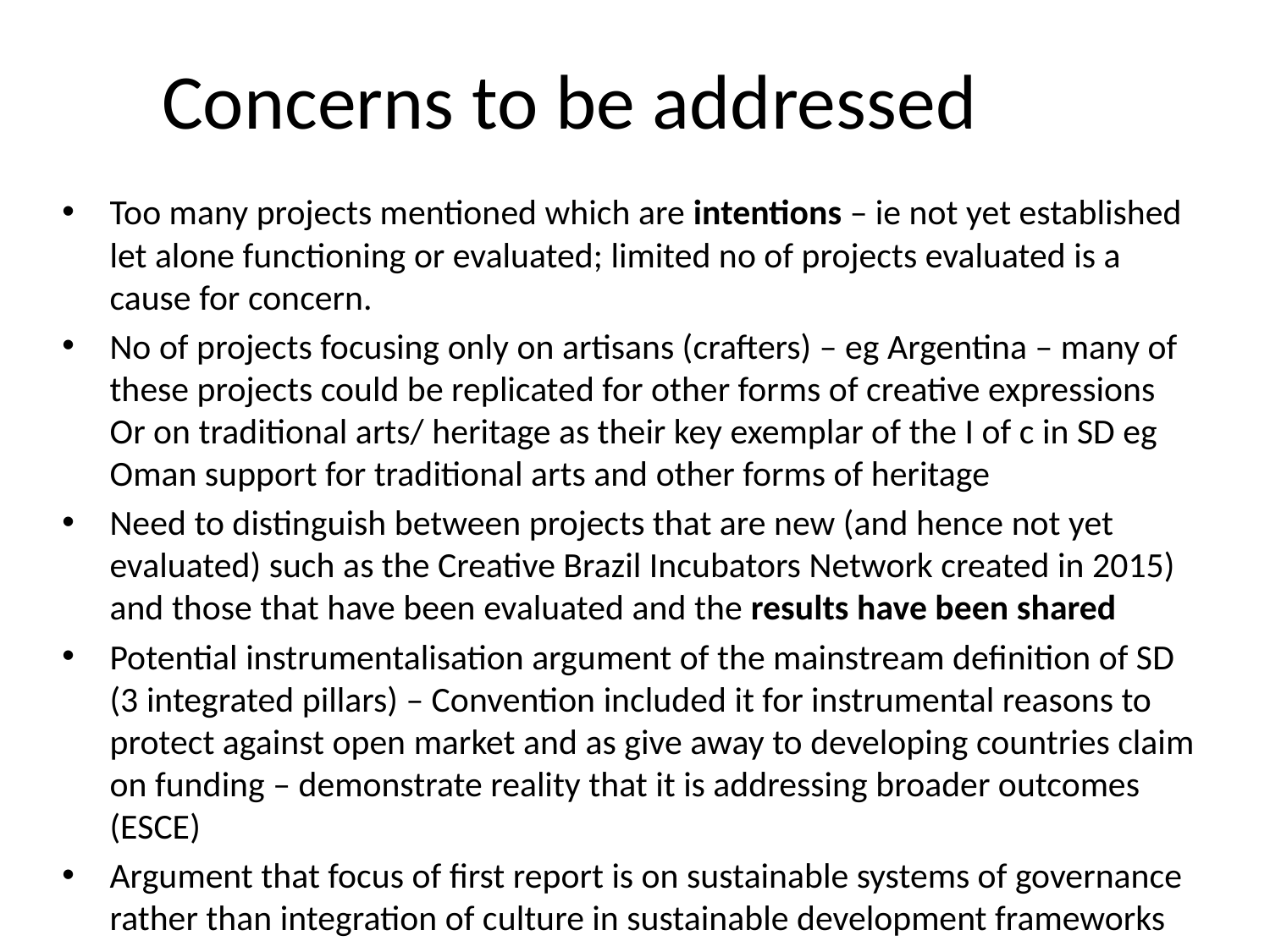

# Concerns to be addressed
Too many projects mentioned which are intentions – ie not yet established let alone functioning or evaluated; limited no of projects evaluated is a cause for concern.
No of projects focusing only on artisans (crafters) – eg Argentina – many of these projects could be replicated for other forms of creative expressions Or on traditional arts/ heritage as their key exemplar of the I of c in SD eg Oman support for traditional arts and other forms of heritage
Need to distinguish between projects that are new (and hence not yet evaluated) such as the Creative Brazil Incubators Network created in 2015) and those that have been evaluated and the results have been shared
Potential instrumentalisation argument of the mainstream definition of SD (3 integrated pillars) – Convention included it for instrumental reasons to protect against open market and as give away to developing countries claim on funding – demonstrate reality that it is addressing broader outcomes (ESCE)
Argument that focus of first report is on sustainable systems of governance rather than integration of culture in sustainable development frameworks